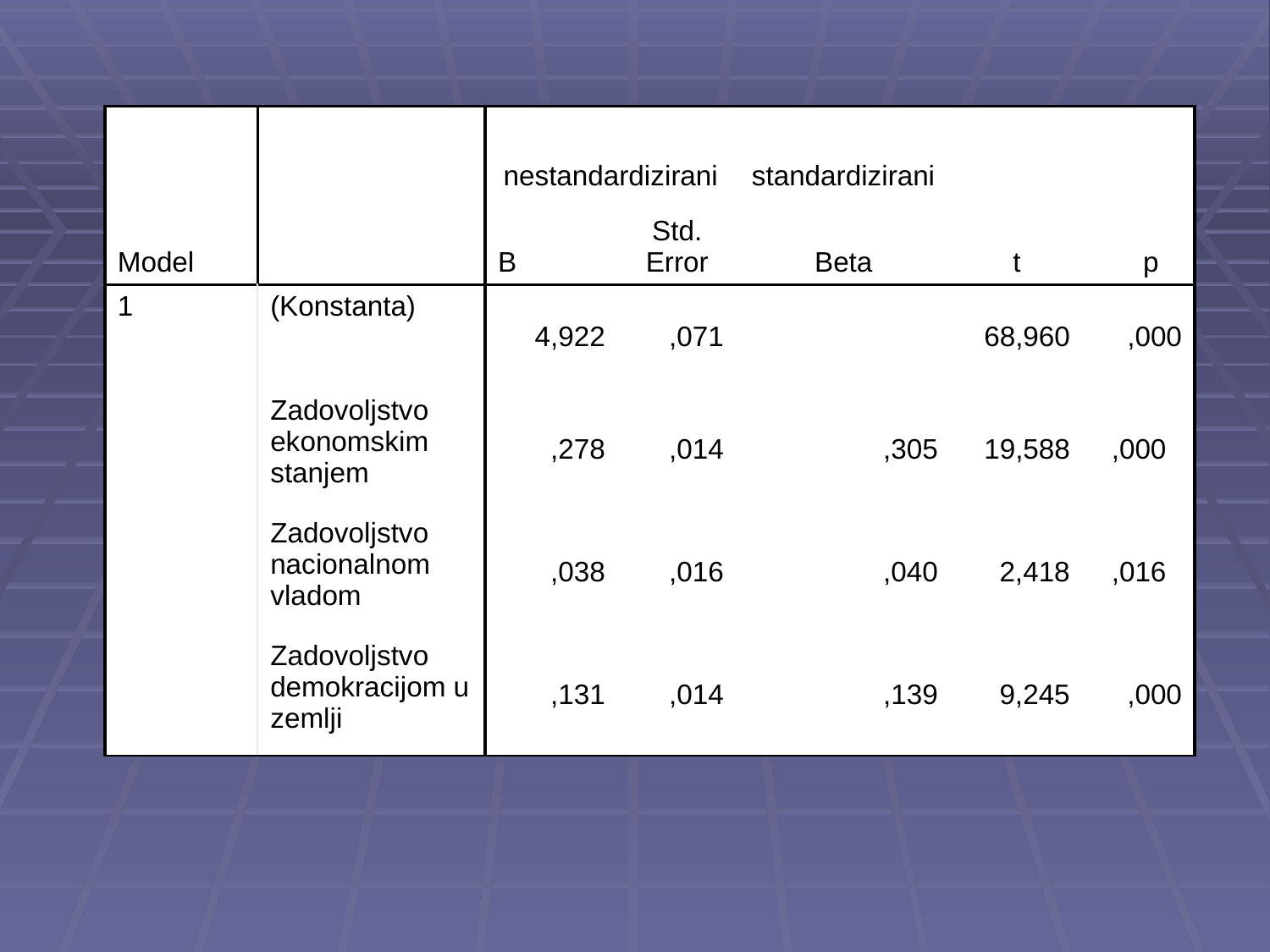

| Model |  | nestandardizirani |  | standardizirani | t | p |
| --- | --- | --- | --- | --- | --- | --- |
|  |  | B | Std. Error | Beta |  |  |
| 1 | (Konstanta) | 4,922 | ,071 |  | 68,960 | ,000 |
|  | Zadovoljstvo ekonomskim stanjem | ,278 | ,014 | ,305 | 19,588 | ,000 |
|  | Zadovoljstvo nacionalnom vladom | ,038 | ,016 | ,040 | 2,418 | ,016 |
|  | Zadovoljstvo demokracijom u zemlji | ,131 | ,014 | ,139 | 9,245 | ,000 |